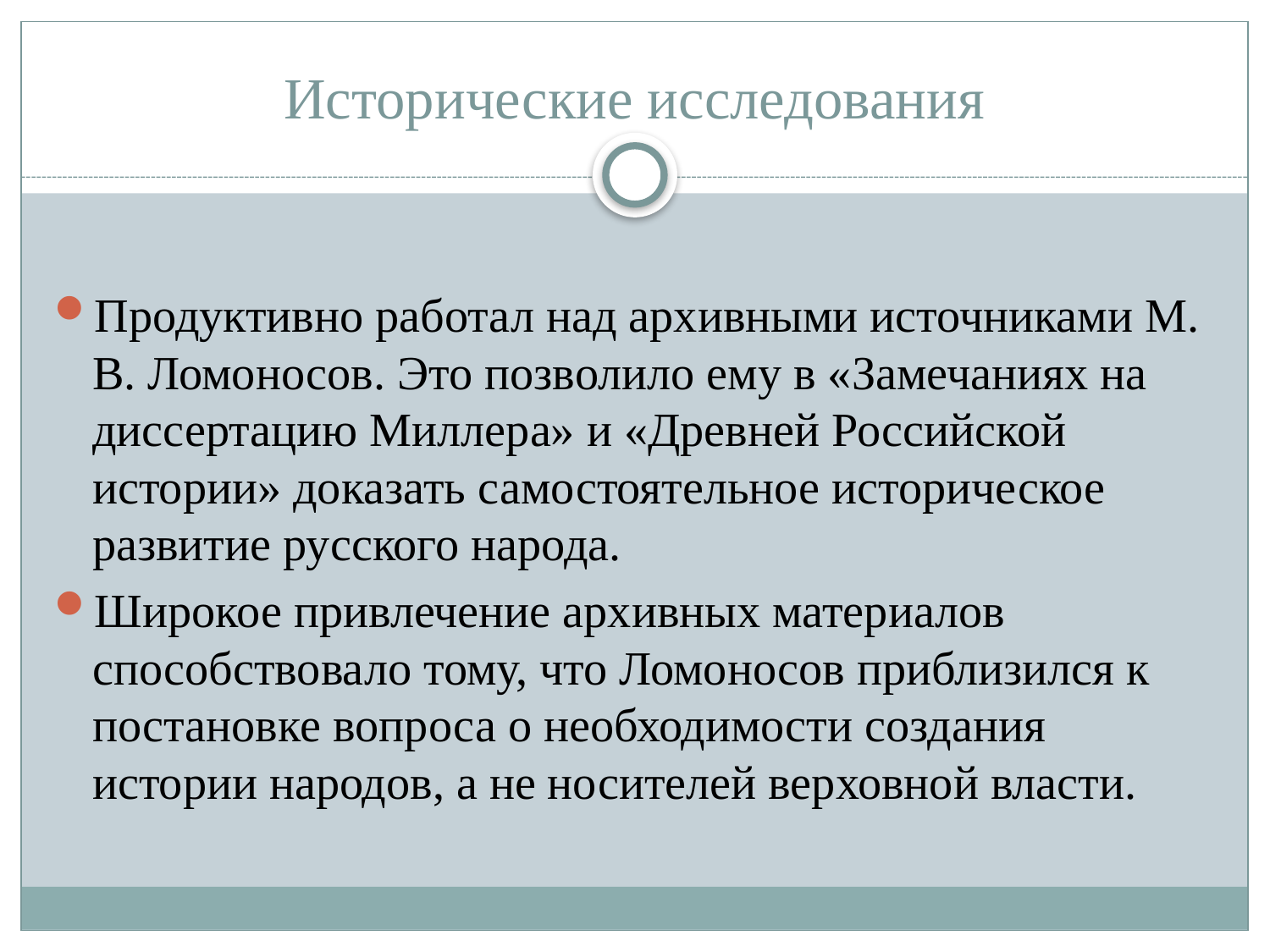

# Исторические исследования

Продуктивно работал над архивными источниками М. В. Ломоносов. Это позволило ему в «Замечаниях на диссертацию Миллера» и «Древней Российской истории» доказать самостоятельное историческое развитие русского народа.
Широкое привлечение архивных материалов способствовало тому, что Ломоносов приблизился к постановке вопроса о необходимости создания истории народов, а не носителей верховной власти.